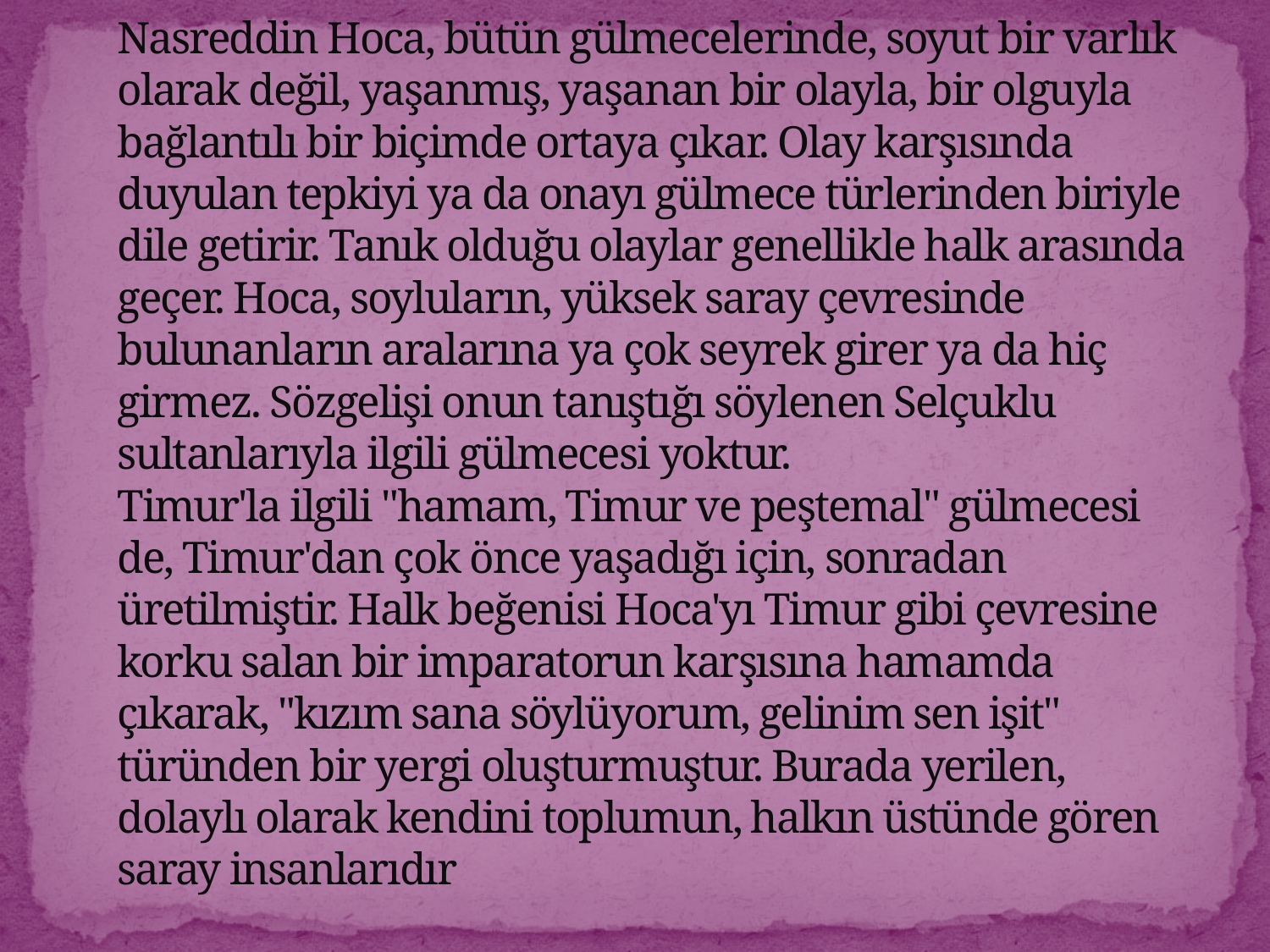

# Nasreddin Hoca, bütün gülmecelerinde, soyut bir varlık olarak değil, yaşanmış, yaşanan bir olayla, bir olguyla bağlantılı bir biçimde ortaya çıkar. Olay karşısında duyulan tepkiyi ya da onayı gülmece türlerinden biriyle dile getirir. Tanık olduğu olaylar genellikle halk arasında geçer. Hoca, soyluların, yüksek saray çevresinde bulunanların aralarına ya çok seyrek girer ya da hiç girmez. Sözgelişi onun tanıştığı söylenen Selçuklu sultanlarıyla ilgili gülmecesi yoktur.  Timur'la ilgili "hamam, Timur ve peştemal" gülmecesi de, Timur'dan çok önce yaşadığı için, sonradan üretilmiştir. Halk beğenisi Hoca'yı Timur gibi çevresine korku salan bir imparatorun karşısına hamamda çıkarak, "kızım sana söylüyorum, gelinim sen işit" türünden bir yergi oluşturmuştur. Burada yerilen, dolaylı olarak kendini toplumun, halkın üstünde gören saray insanlarıdır